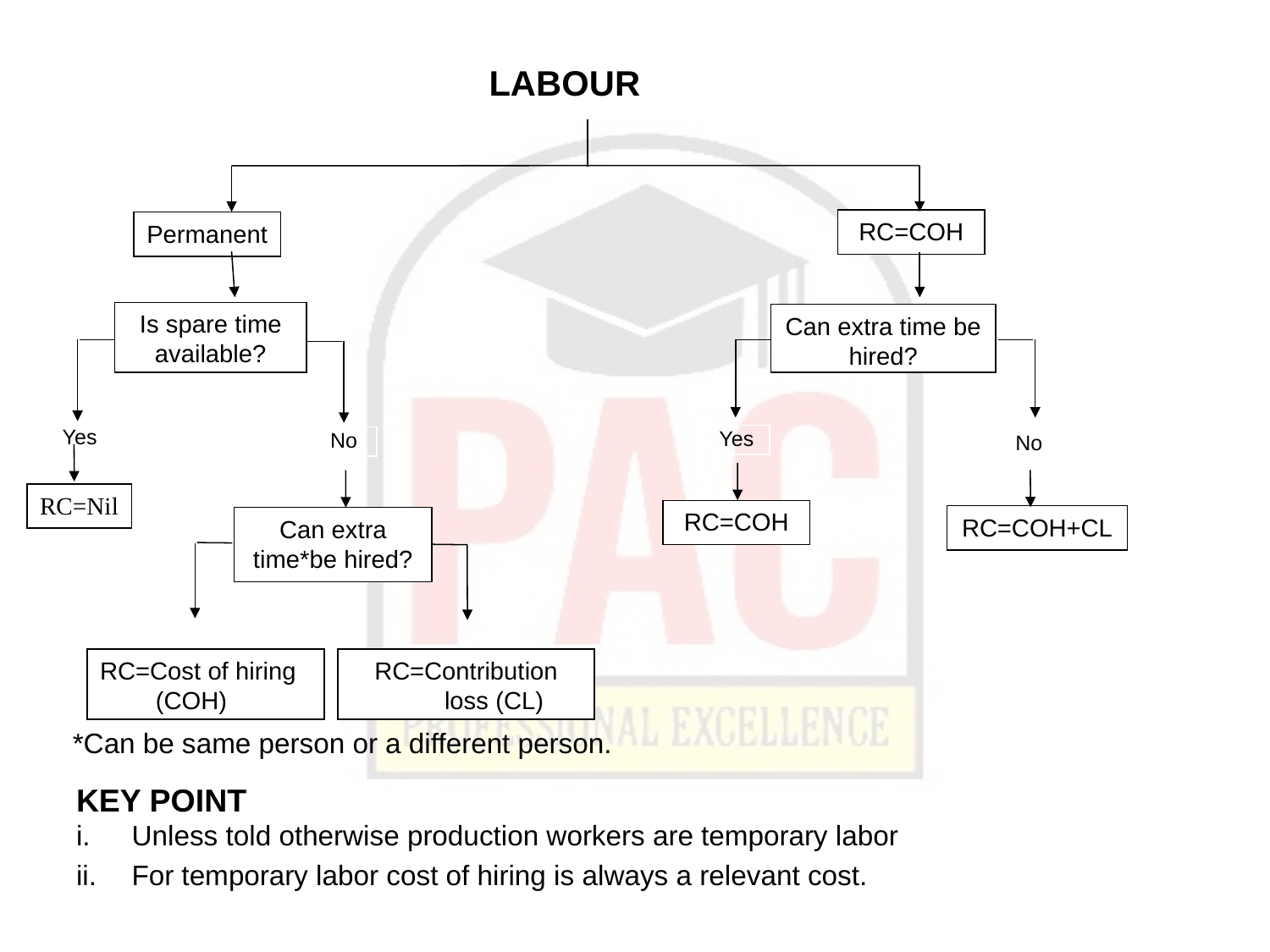

# LABOUR
RC=COH
Permanent
Is spare time available?
Can extra time be hired?
Can extra time*be hired?
RC=Cost of hiring (COH)

RC=Contribution loss (CL)
RC=COH
RC=COH+CL
Yes
Yes
No
No
RC=Nil
*Can be same person or a different person.
KEY POINT
Unless told otherwise production workers are temporary labor
For temporary labor cost of hiring is always a relevant cost.